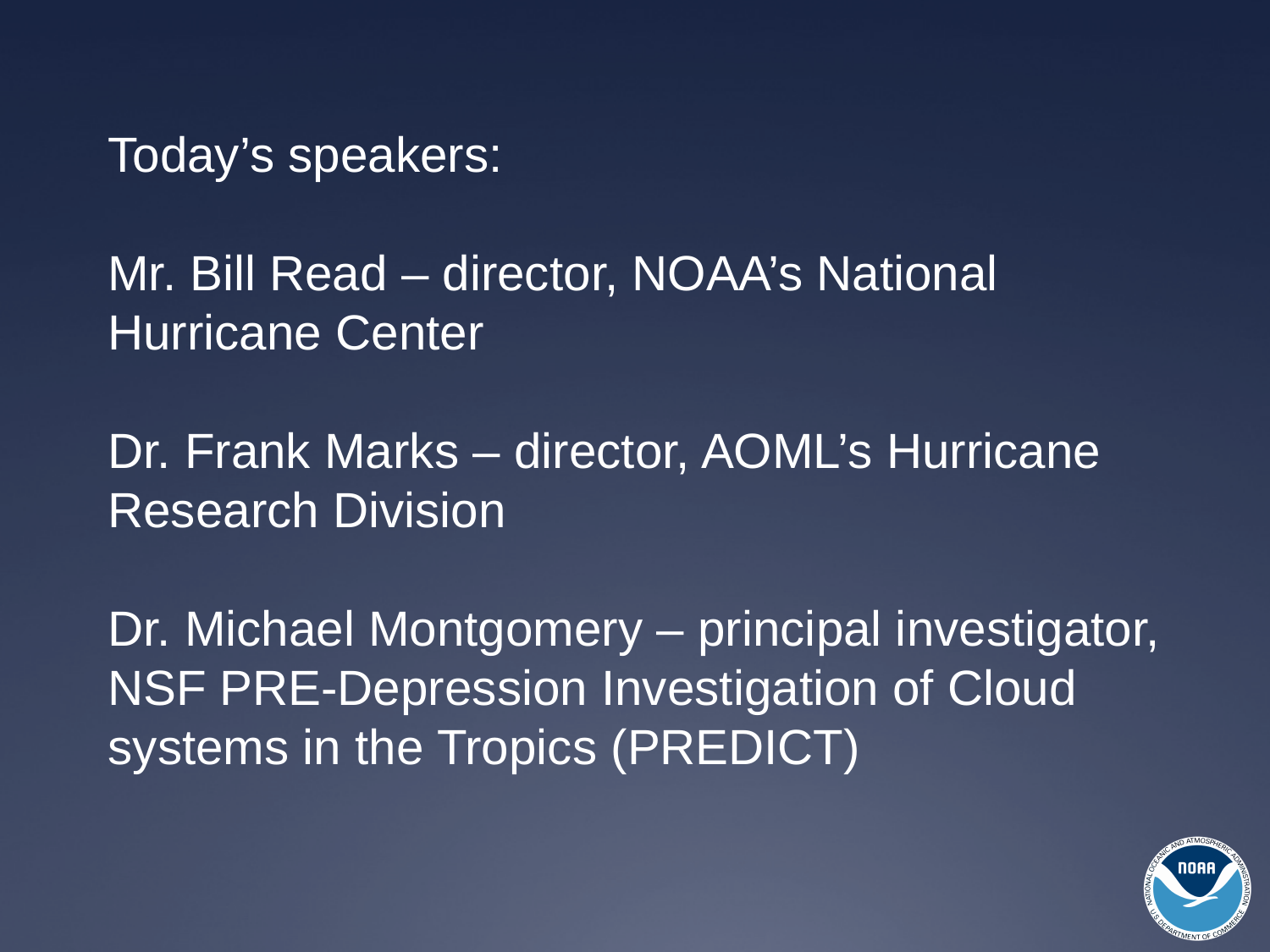

# Today’s speakers: Mr. Bill Read – director, NOAA’s National Hurricane Center Dr. Frank Marks – director, AOML’s Hurricane Research Division Dr. Michael Montgomery – principal investigator, NSF PRE-Depression Investigation of Cloud systems in the Tropics (PREDICT)